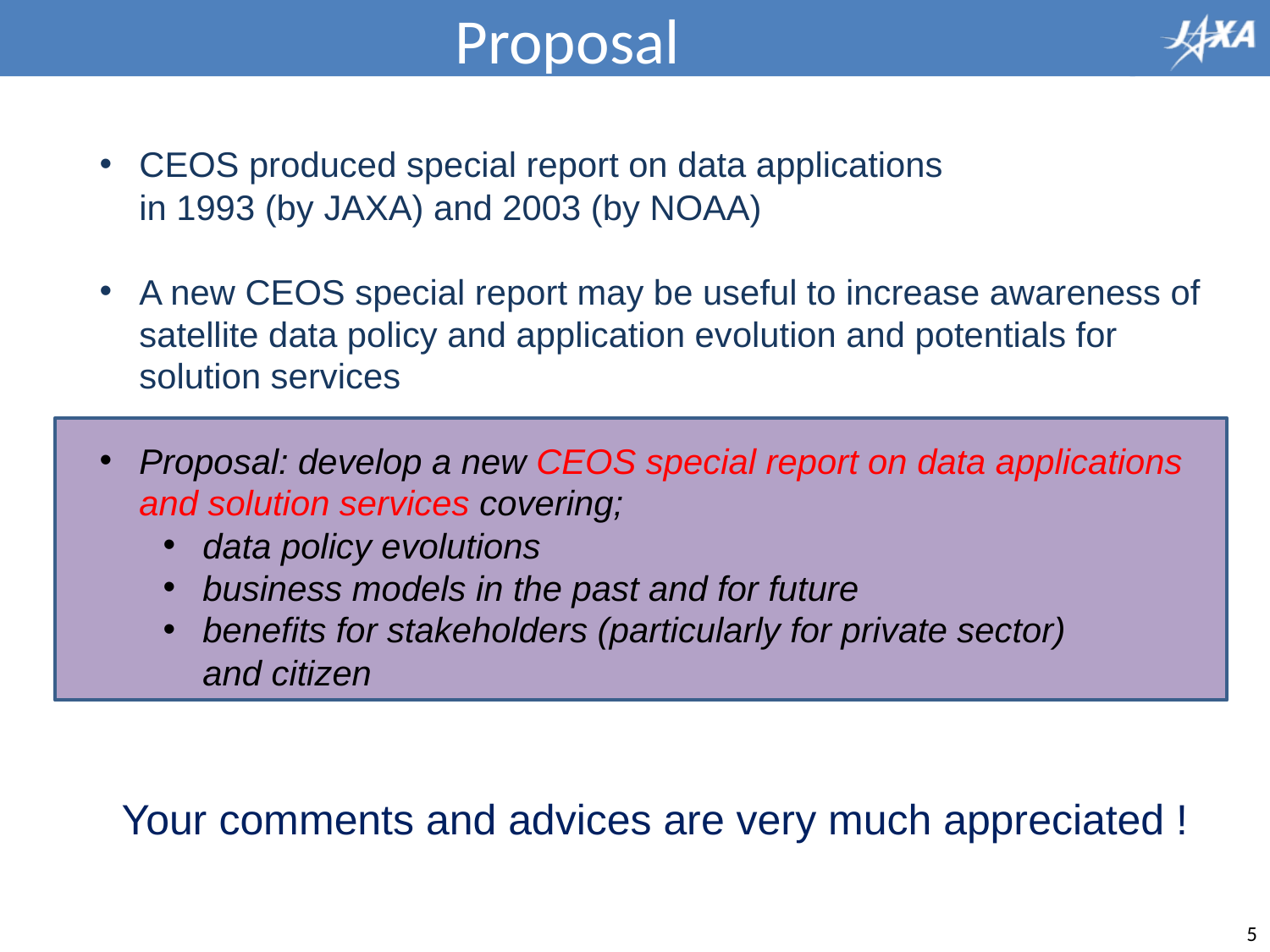

# Proposal
CEOS produced special report on data applications
in 1993 (by JAXA) and 2003 (by NOAA)
A new CEOS special report may be useful to increase awareness of
satellite data policy and application evolution and potentials for
solution services
Proposal: develop a new CEOS special report on data applications
and solution services covering;
data policy evolutions
business models in the past and for future
benefits for stakeholders (particularly for private sector)
and citizen

Your comments and advices are very much appreciated !
5